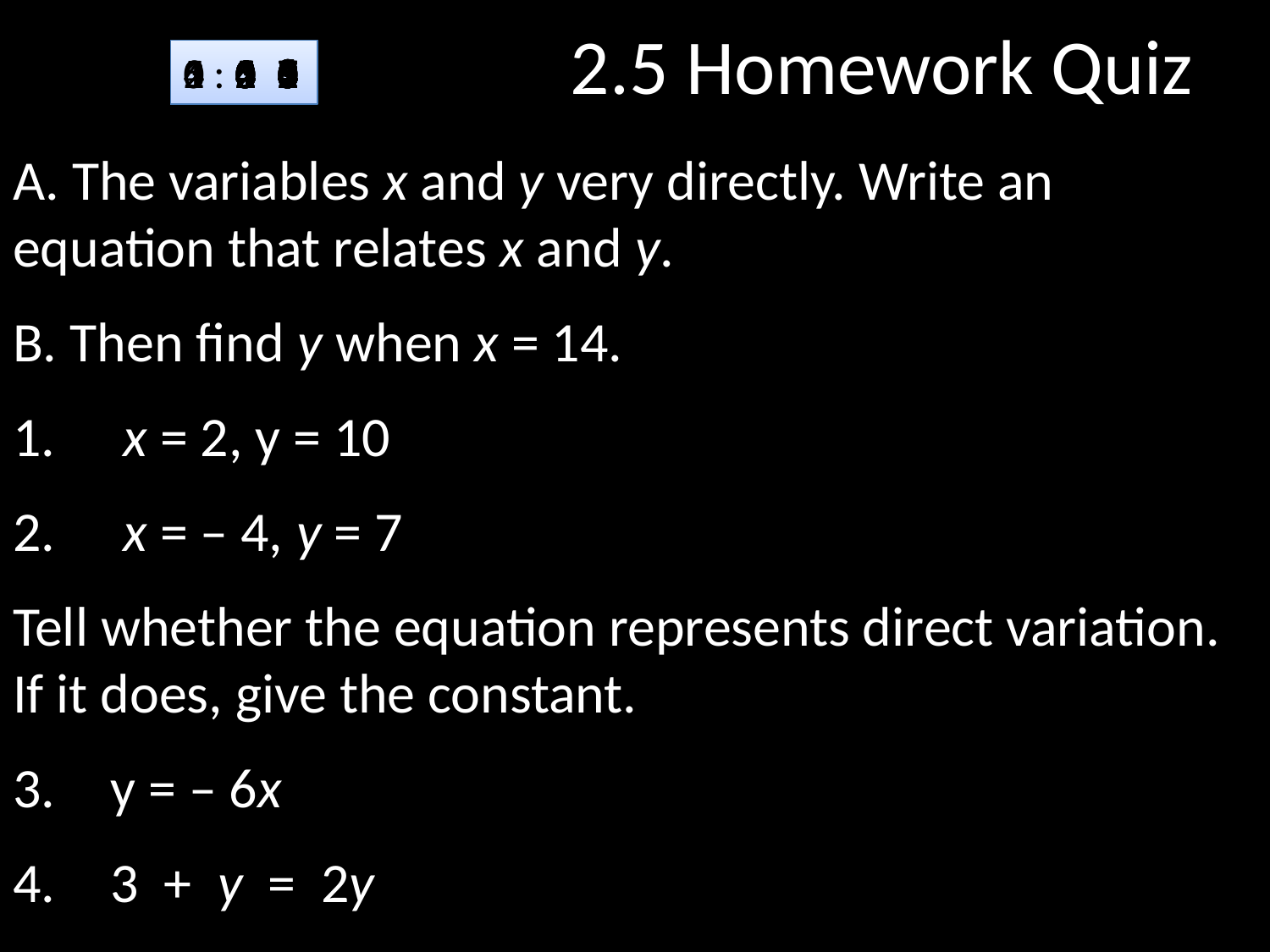

# 2.5 Homework Quiz

4
5
3
2
1
0
:
1
2
3
4
5
0
1
2
3
4
5
0
1
2
3
4
5
0
1
2
3
4
5
0
1
2
3
4
5
0
1
2
3
4
5
6
7
8
0
9
1
2
3
4
5
6
7
8
0
9
1
2
3
4
5
6
7
8
0
9
1
2
3
4
5
6
7
8
0
9
1
2
3
4
5
6
7
8
0
9
A. The variables x and y very directly. Write an equation that relates x and y.
B. Then find y when x = 14.
 x = 2, y = 10
 x = – 4, y = 7
Tell whether the equation represents direct variation. If it does, give the constant.
y = – 6x
3  +  y  =  2y